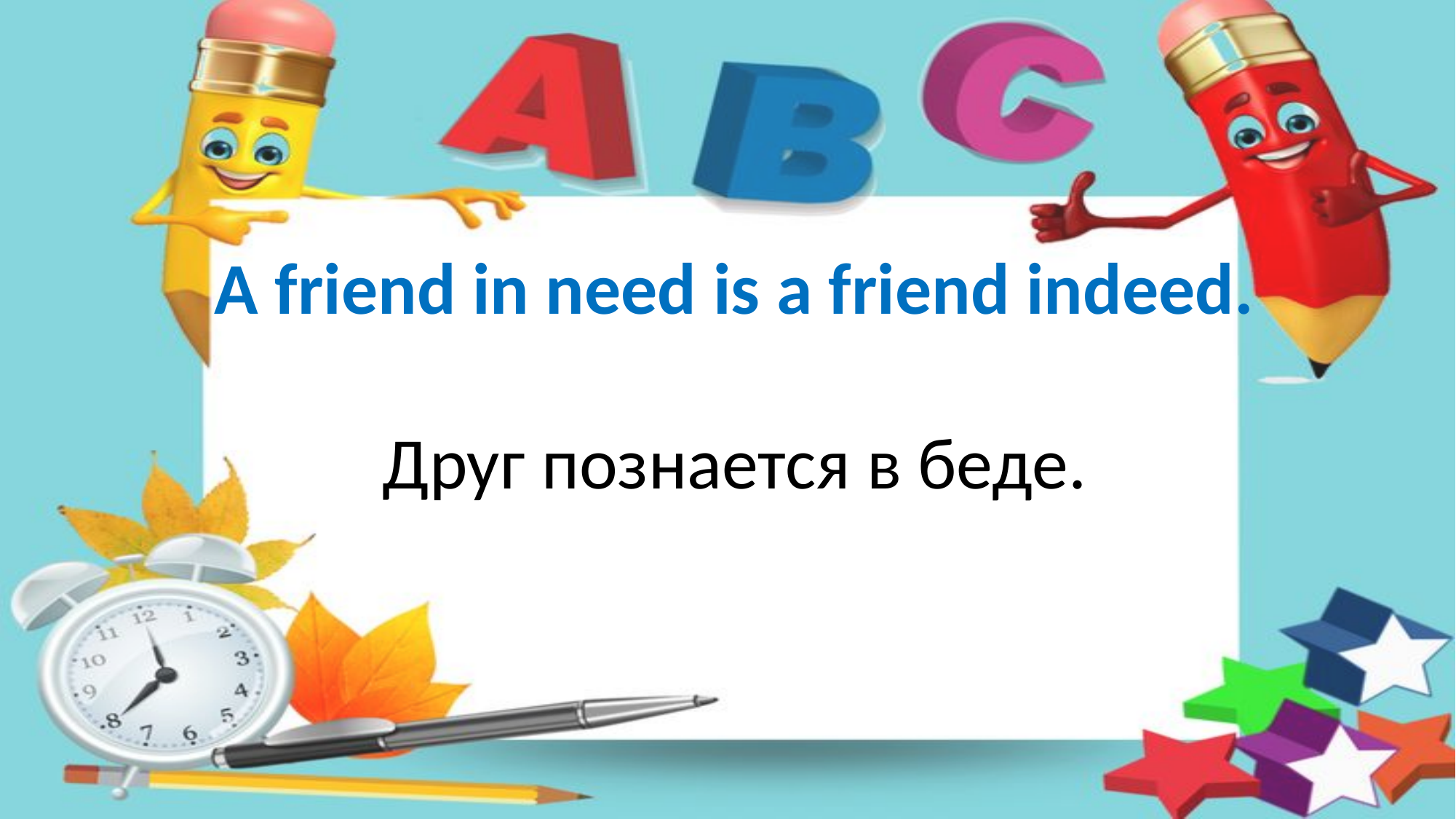

A friend in need is a friend indeed.

Друг познается в беде.